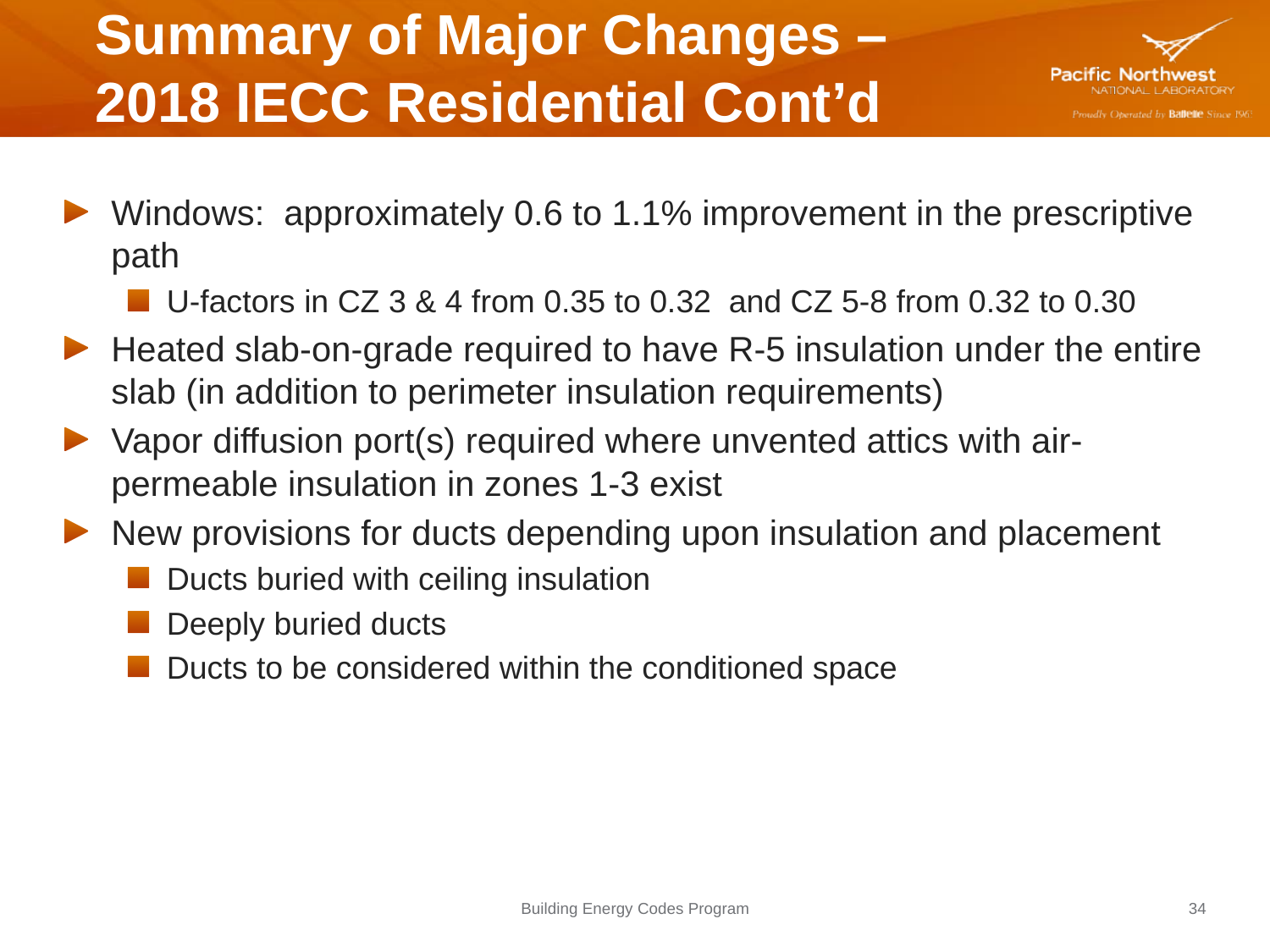

Summary of Major Changes –
2018 IECC Residential Cont’d
Windows:  approximately 0.6 to 1.1% improvement in the prescriptive path
U-factors in CZ 3 & 4 from 0.35 to 0.32  and CZ 5-8 from 0.32 to 0.30
Heated slab-on-grade required to have R-5 insulation under the entire slab (in addition to perimeter insulation requirements)
Vapor diffusion port(s) required where unvented attics with air-permeable insulation in zones 1-3 exist
New provisions for ducts depending upon insulation and placement
Ducts buried with ceiling insulation
Deeply buried ducts
Ducts to be considered within the conditioned space

Building Energy Codes Program
34